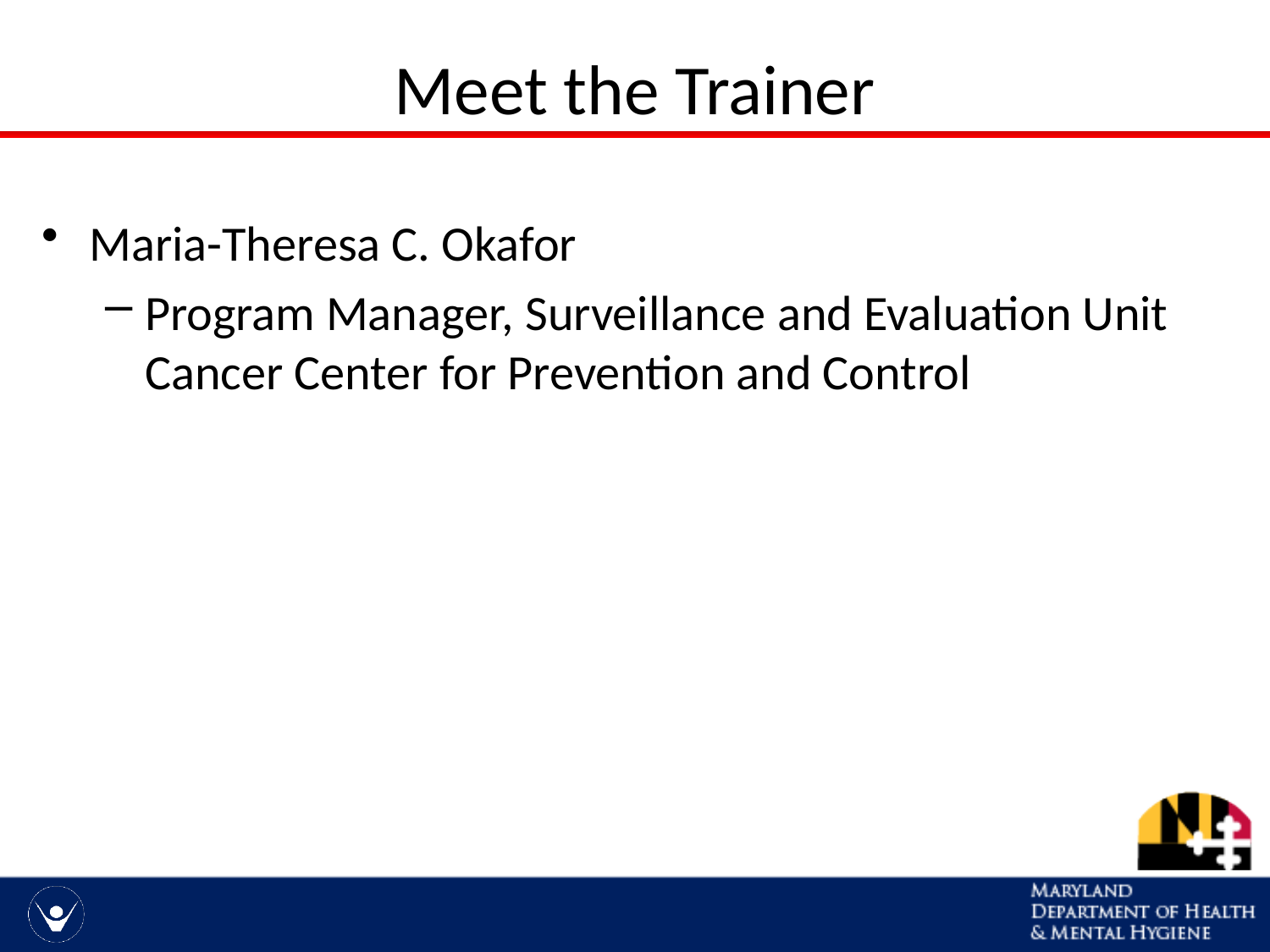

# Meet the Trainer
Maria-Theresa C. Okafor
Program Manager, Surveillance and Evaluation Unit Cancer Center for Prevention and Control